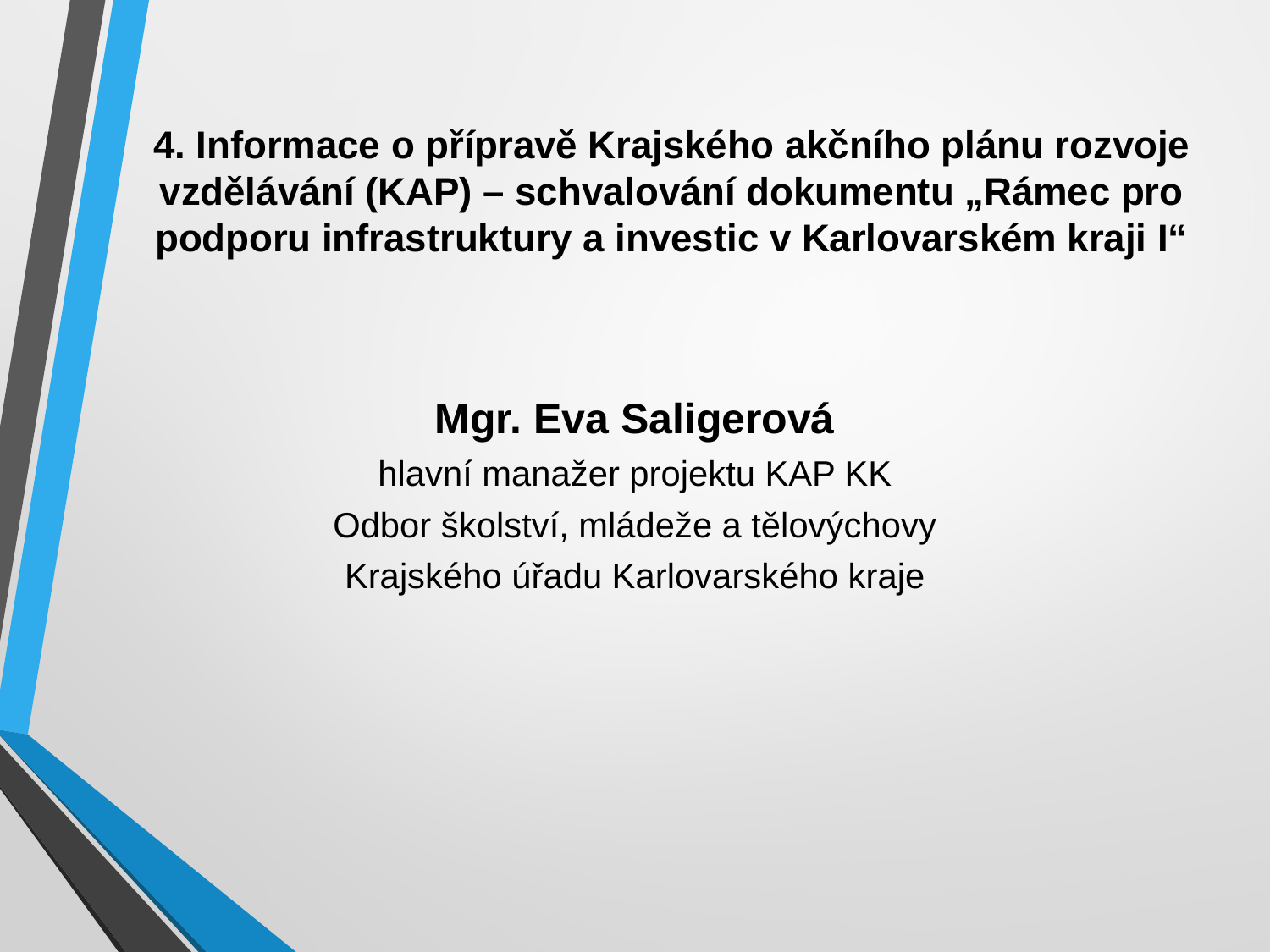

# 4. Informace o přípravě Krajského akčního plánu rozvoje vzdělávání (KAP) – schvalování dokumentu „Rámec pro podporu infrastruktury a investic v Karlovarském kraji I“

Mgr. Eva Saligerová
hlavní manažer projektu KAP KK
Odbor školství, mládeže a tělovýchovy
Krajského úřadu Karlovarského kraje